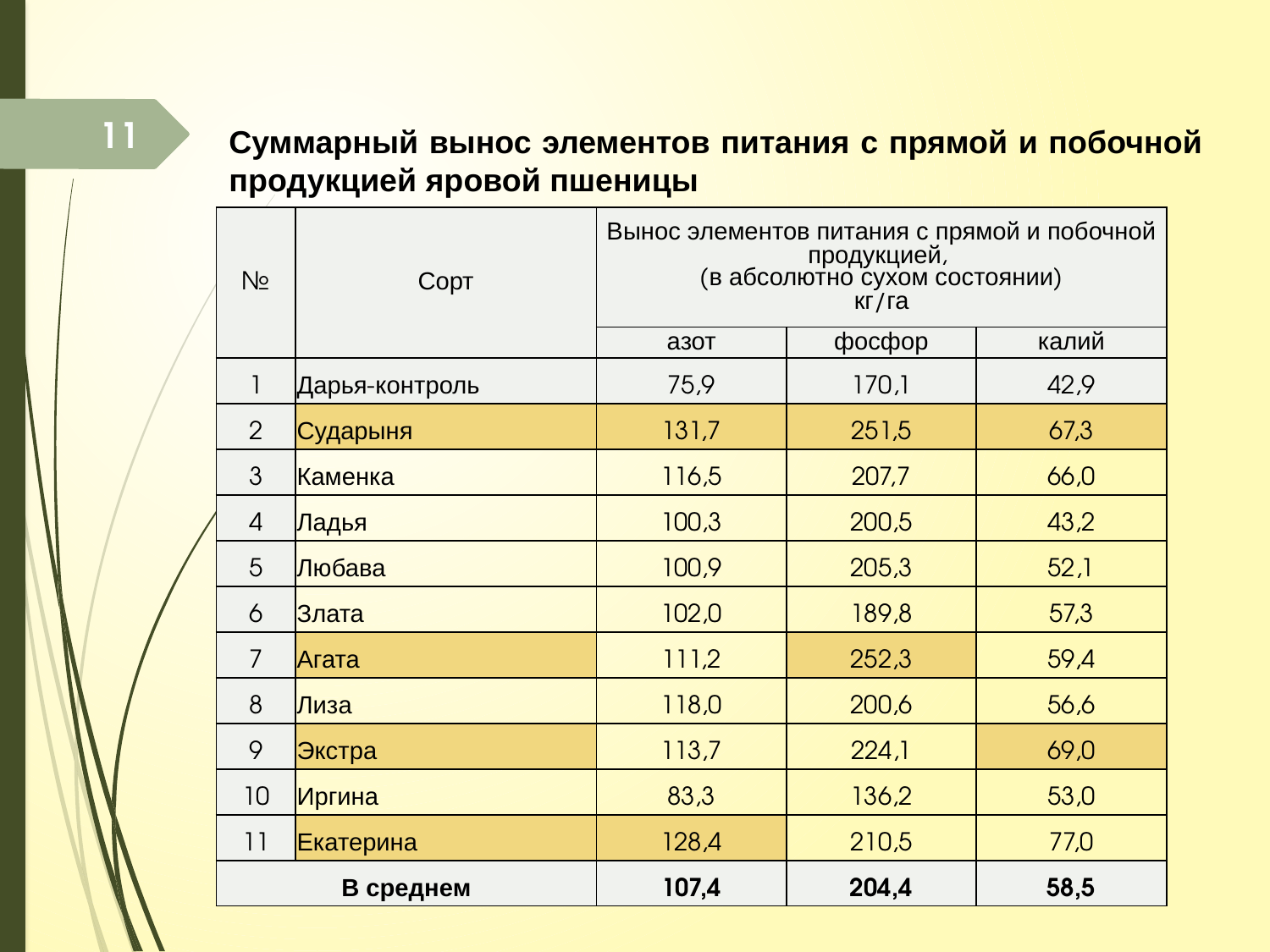

11
Суммарный вынос элементов питания с прямой и побочной продукцией яровой пшеницы
| № | Сорт | Вынос элементов питания с прямой и побочной продукцией, (в абсолютно сухом состоянии) кг/га |  |  |
| --- | --- | --- | --- | --- |
|  |  | азот | фосфор | калий |
| 1 | Дарья-контроль | 75,9 | 170,1 | 42,9 |
| 2 | Сударыня | 131,7 | 251,5 | 67,3 |
| 3 | Каменка | 116,5 | 207,7 | 66,0 |
| 4 | Ладья | 100,3 | 200,5 | 43,2 |
| 5 | Любава | 100,9 | 205,3 | 52,1 |
| 6 | Злата | 102,0 | 189,8 | 57,3 |
| 7 | Агата | 111,2 | 252,3 | 59,4 |
| 8 | Лиза | 118,0 | 200,6 | 56,6 |
| 9 | Экстра | 113,7 | 224,1 | 69,0 |
| 10 | Иргина | 83,3 | 136,2 | 53,0 |
| 11 | Екатерина | 128,4 | 210,5 | 77,0 |
| В среднем |  | 107,4 | 204,4 | 58,5 |